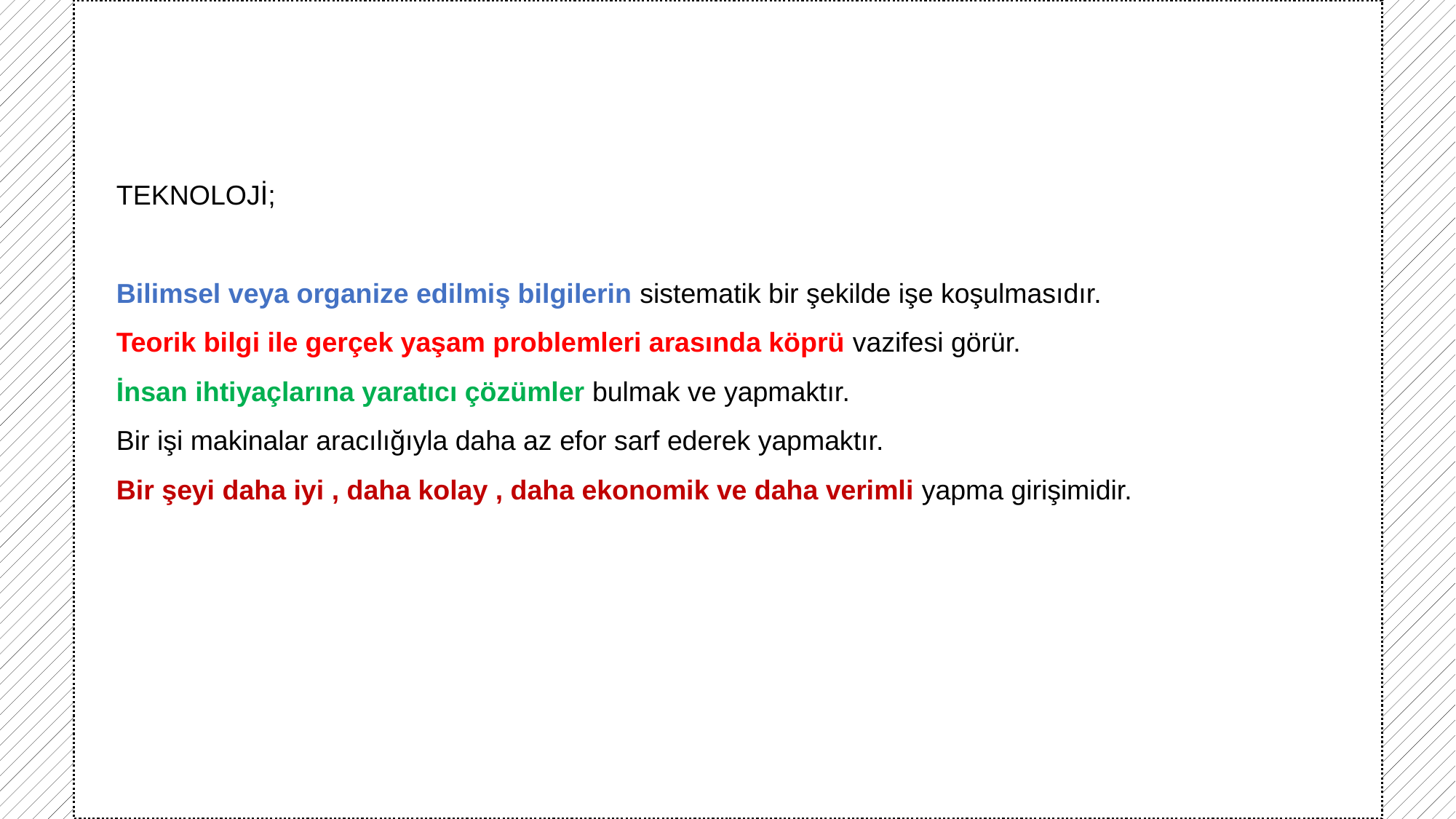

TEKNOLOJİ;

Bilimsel veya organize edilmiş bilgilerin sistematik bir şekilde işe koşulmasıdır.
Teorik bilgi ile gerçek yaşam problemleri arasında köprü vazifesi görür.
İnsan ihtiyaçlarına yaratıcı çözümler bulmak ve yapmaktır.
Bir işi makinalar aracılığıyla daha az efor sarf ederek yapmaktır.
Bir şeyi daha iyi , daha kolay , daha ekonomik ve daha verimli yapma girişimidir.